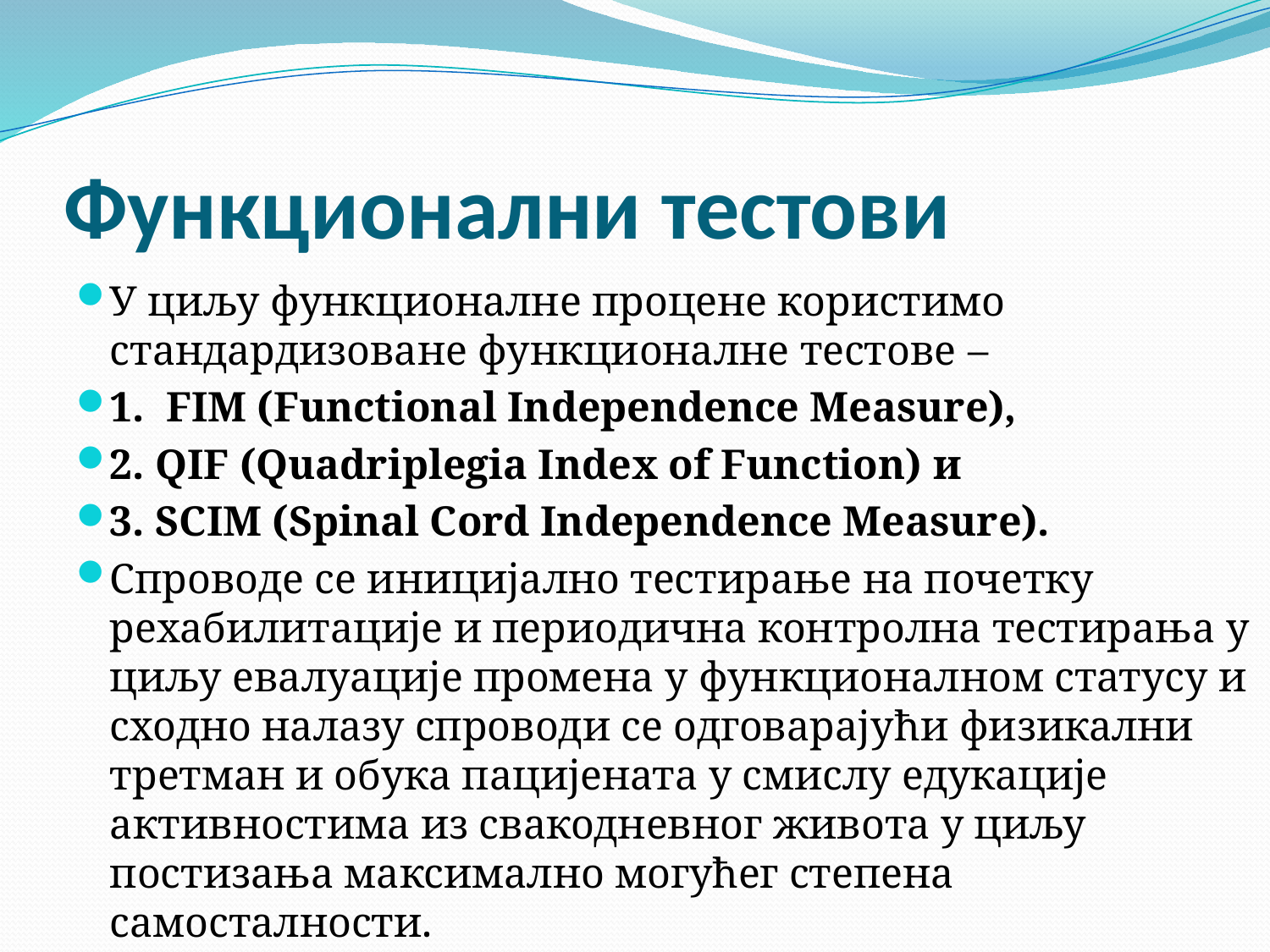

# Функционални тестови
У циљу функционалне процене користимо стандардизоване функционалне тестове –
1.  FIM (Functional Independence Measure),
2. QIF (Quadriplegia Index of Function) и
3. SCIM (Spinal Cord Independence Measure).
Спроводе се иницијално тестирање на почетку рехабилитације и периодична контролна тестирања у циљу евалуације промена у функционалном статусу и сходно налазу спроводи се одговарајући физикални третман и обука пацијената у смислу едукације активностима из свакодневног живота у циљу постизања максимално могућег степена самосталности.